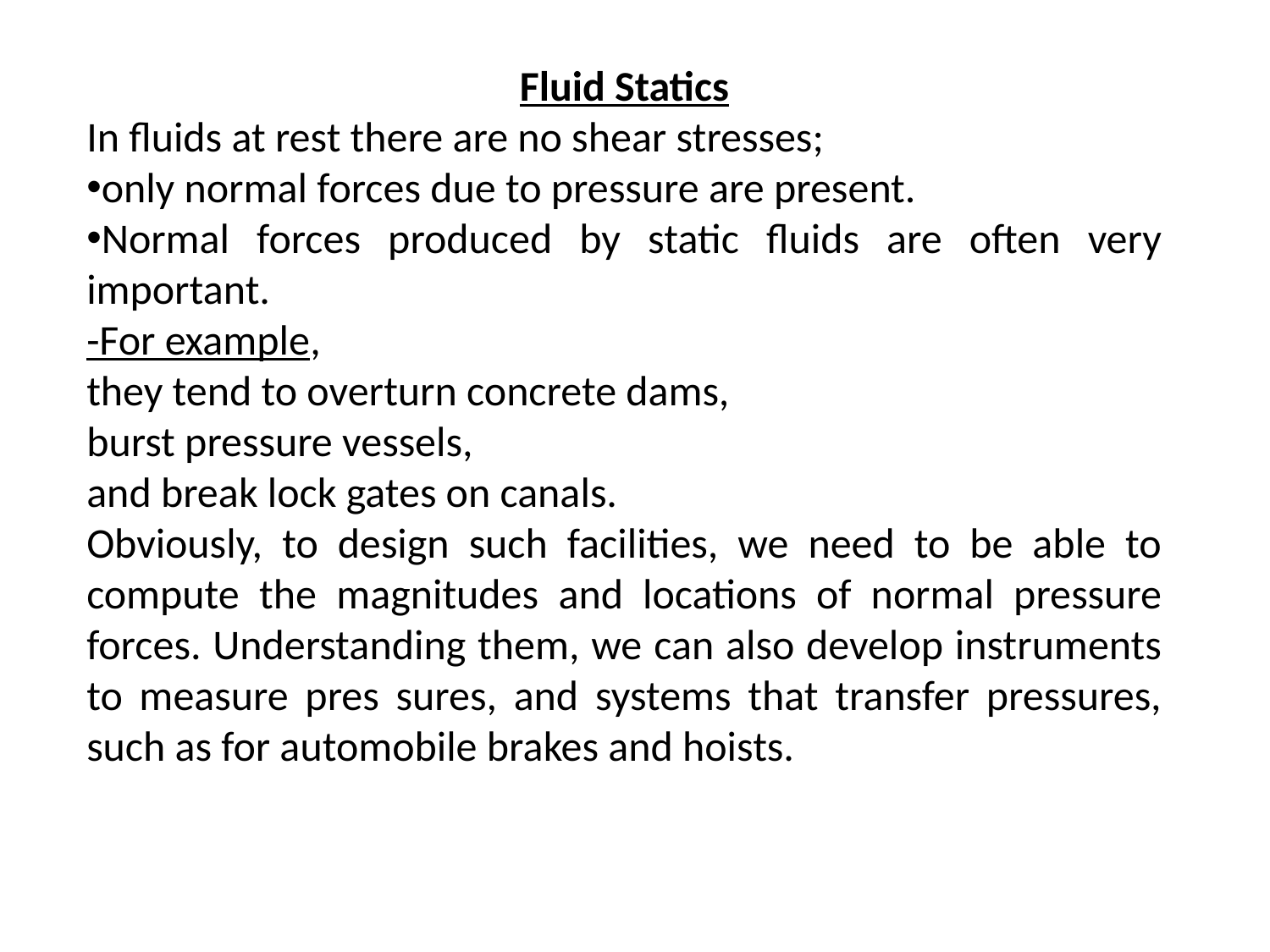

Fluid Statics
In fluids at rest there are no shear stresses;
only normal forces due to pressure are present.
Normal forces produced by static fluids are often very important.
-For example,
they tend to overturn concrete dams,
burst pressure vessels,
and break lock gates on canals.
Obviously, to design such facilities, we need to be able to compute the magnitudes and locations of normal pressure forces. Understanding them, we can also develop instruments to measure pres sures, and systems that transfer pressures, such as for automobile brakes and hoists.